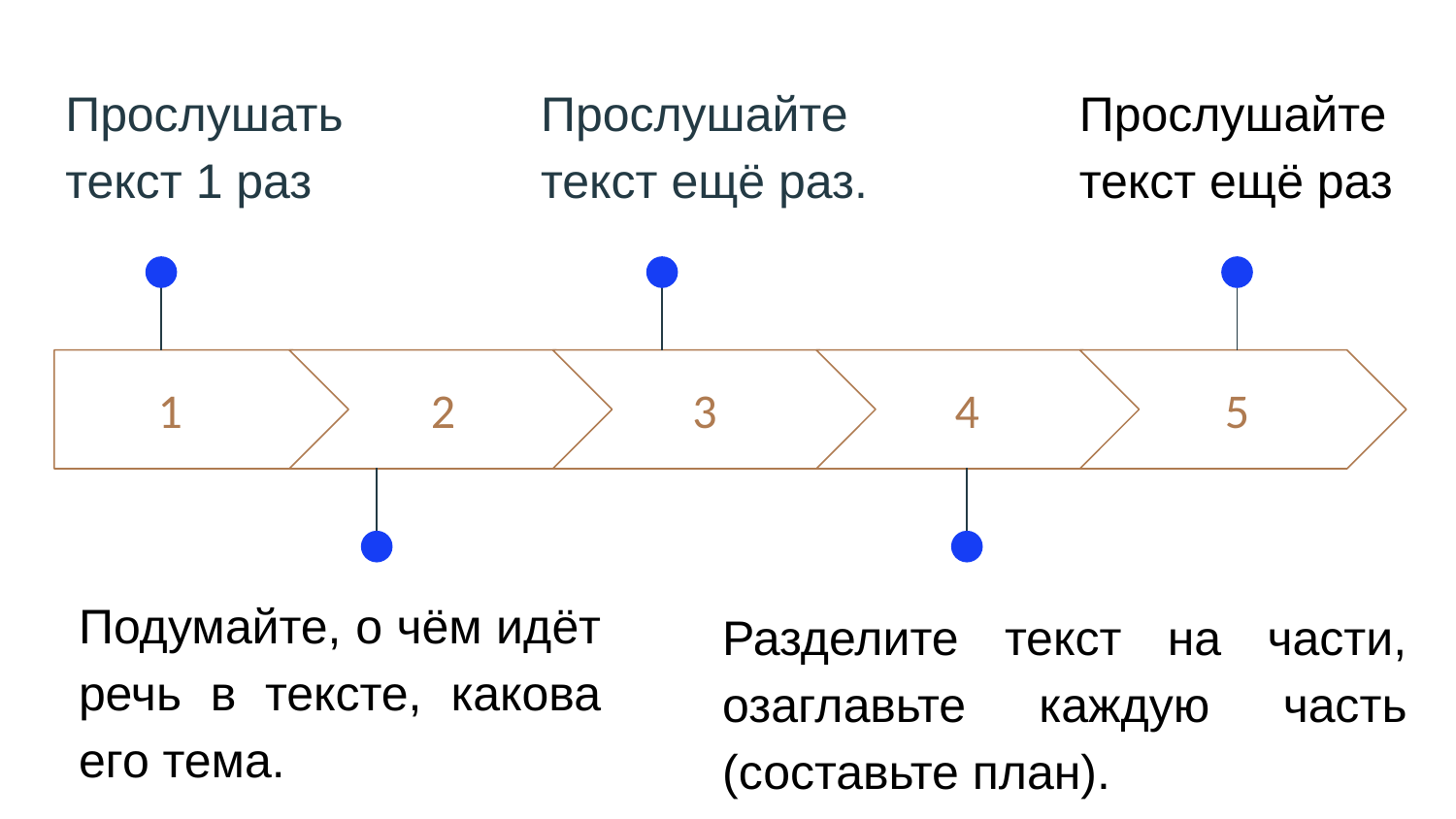

Прослушать текст 1 раз
Прослушайте текст ещё раз.
Прослушайте текст ещё раз

1
2
3
4
5

Подумайте, о чём идёт речь в тексте, какова его тема.

Разделите текст на части, озаглавьте каждую часть (составьте план).